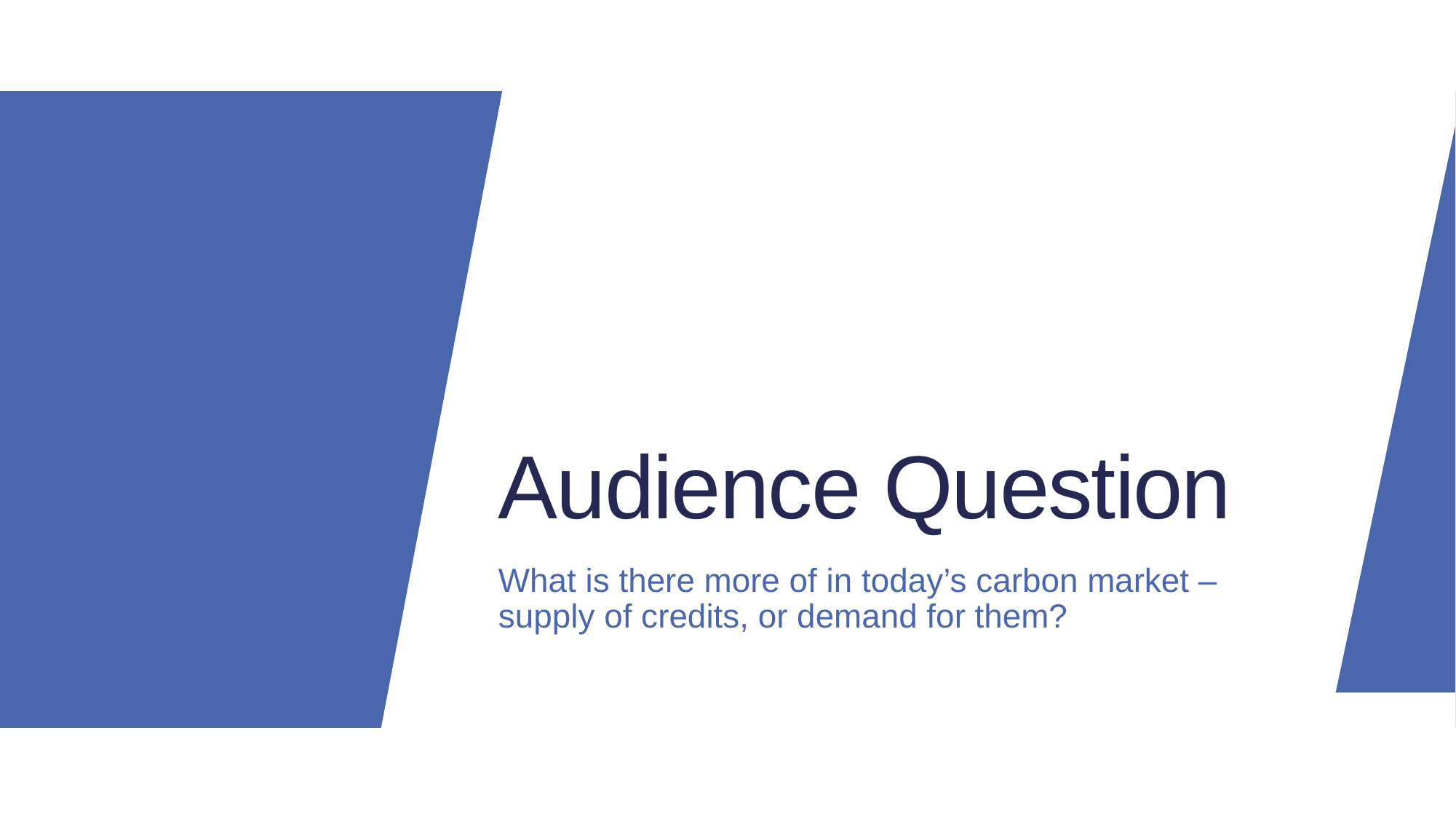

# Audience Question
What is there more of in today’s carbon market – supply of credits, or demand for them?